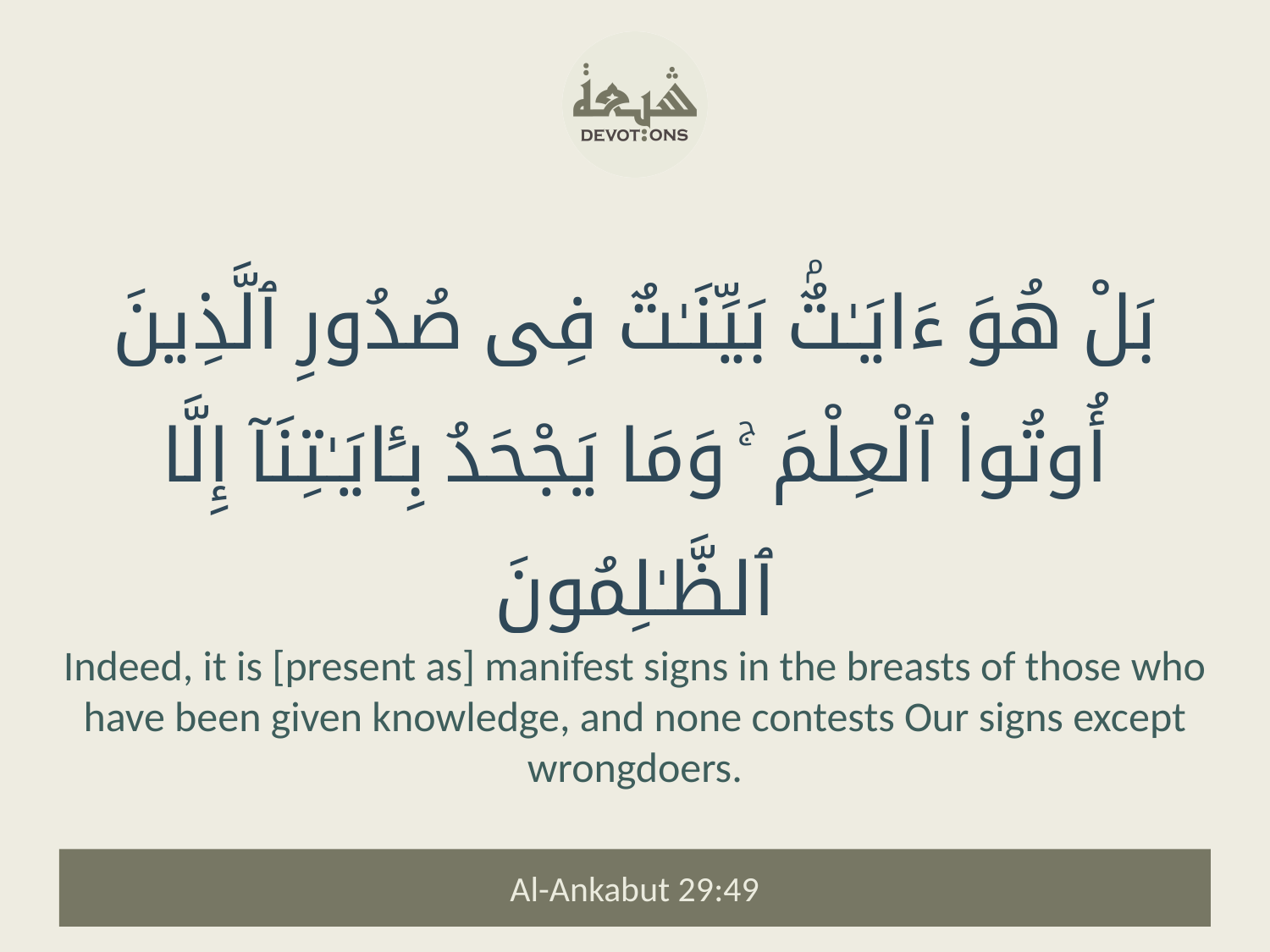

بَلْ هُوَ ءَايَـٰتٌۢ بَيِّنَـٰتٌ فِى صُدُورِ ٱلَّذِينَ أُوتُوا۟ ٱلْعِلْمَ ۚ وَمَا يَجْحَدُ بِـَٔايَـٰتِنَآ إِلَّا ٱلظَّـٰلِمُونَ
Indeed, it is [present as] manifest signs in the breasts of those who have been given knowledge, and none contests Our signs except wrongdoers.
Al-Ankabut 29:49